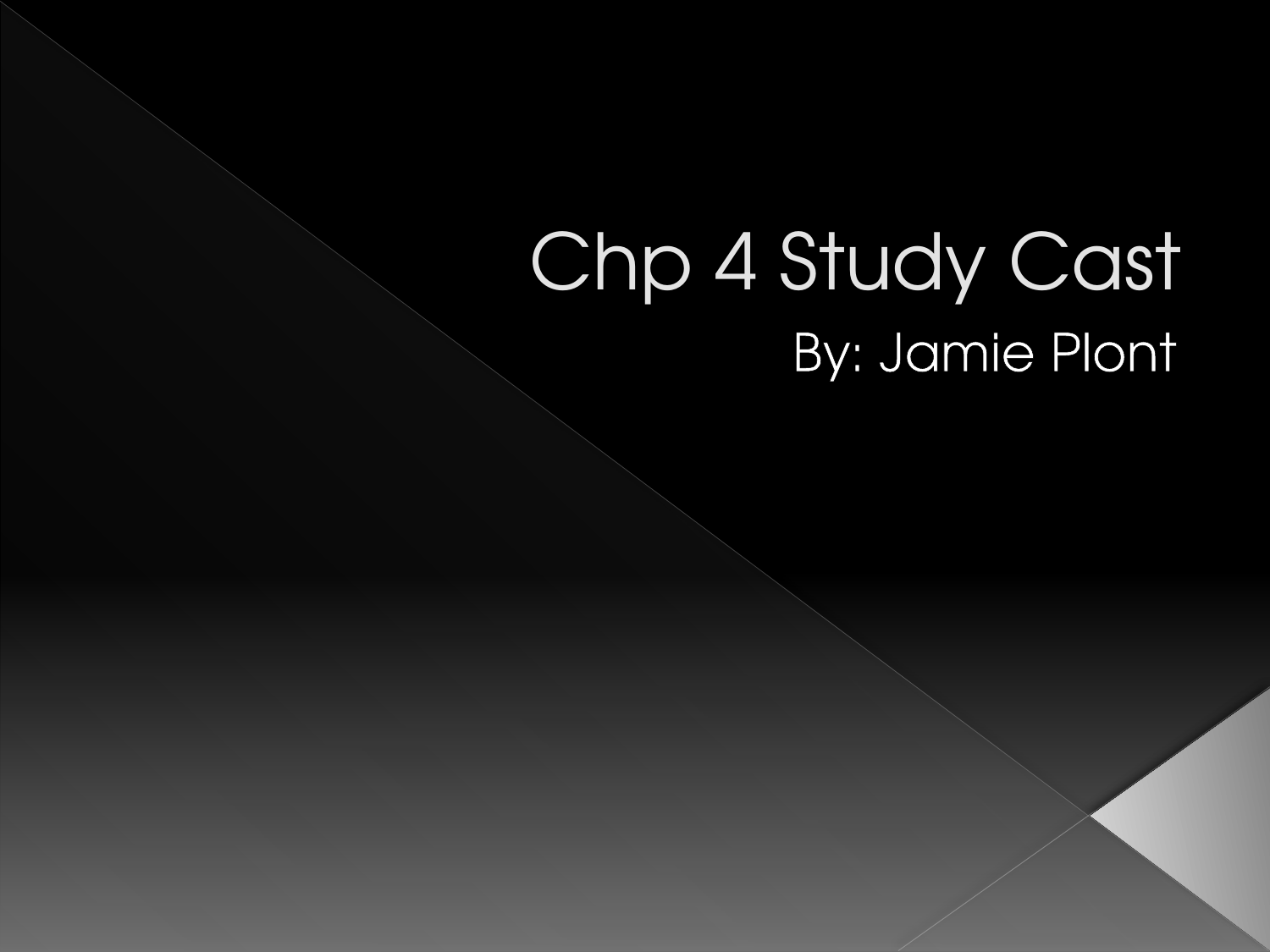

# Chp 4 Study Cast
By: Jamie Plont